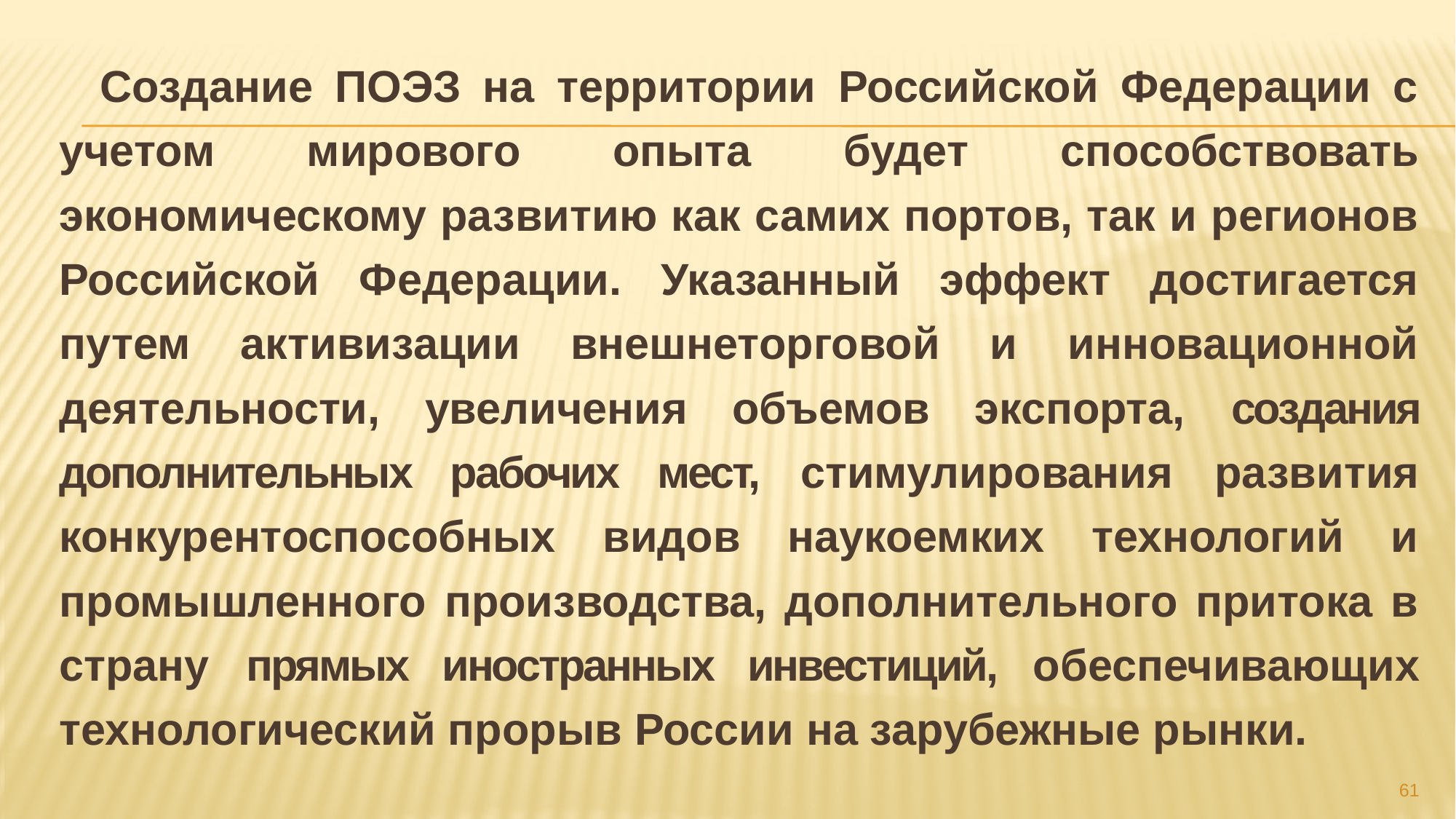

Создание ПОЭЗ на территории Российской Федерации с учетом мирового опыта будет способствовать экономическому развитию как самих портов, так и регионов Российской Федерации. Указанный эффект достигается путем активизации внешнеторговой и инновационной деятельности, увеличения объемов экспорта, создания дополнительных рабочих мест, стимулирования развития конкурентоспособных видов наукоемких технологий и промышленного производства, дополнительного притока в страну прямых иностранных инвестиций, обеспечивающих технологический прорыв России на зарубежные рынки.
#
61